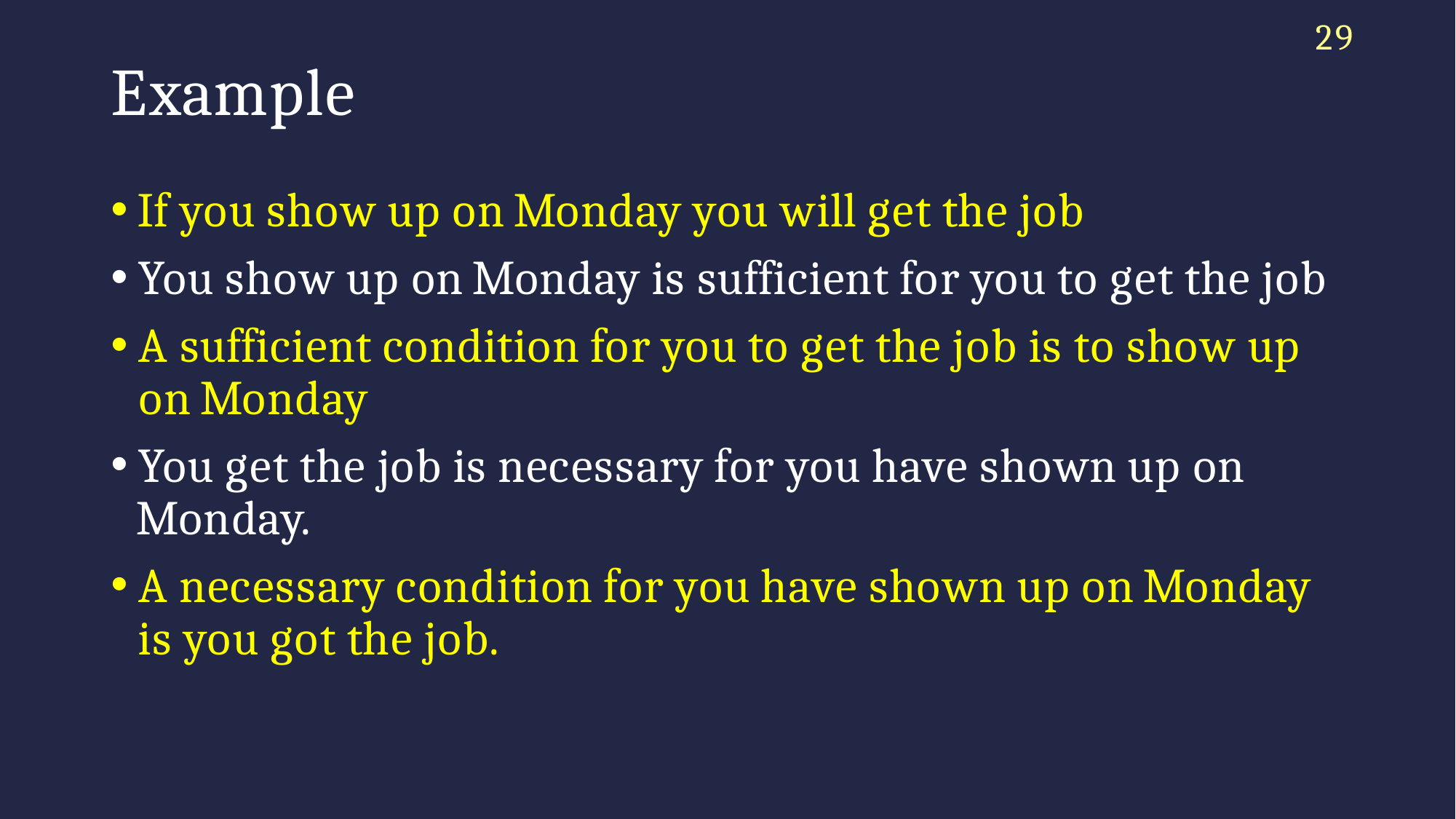

29
# Example
If you show up on Monday you will get the job
You show up on Monday is sufficient for you to get the job
A sufficient condition for you to get the job is to show up on Monday
You get the job is necessary for you have shown up on Monday.
A necessary condition for you have shown up on Monday is you got the job.